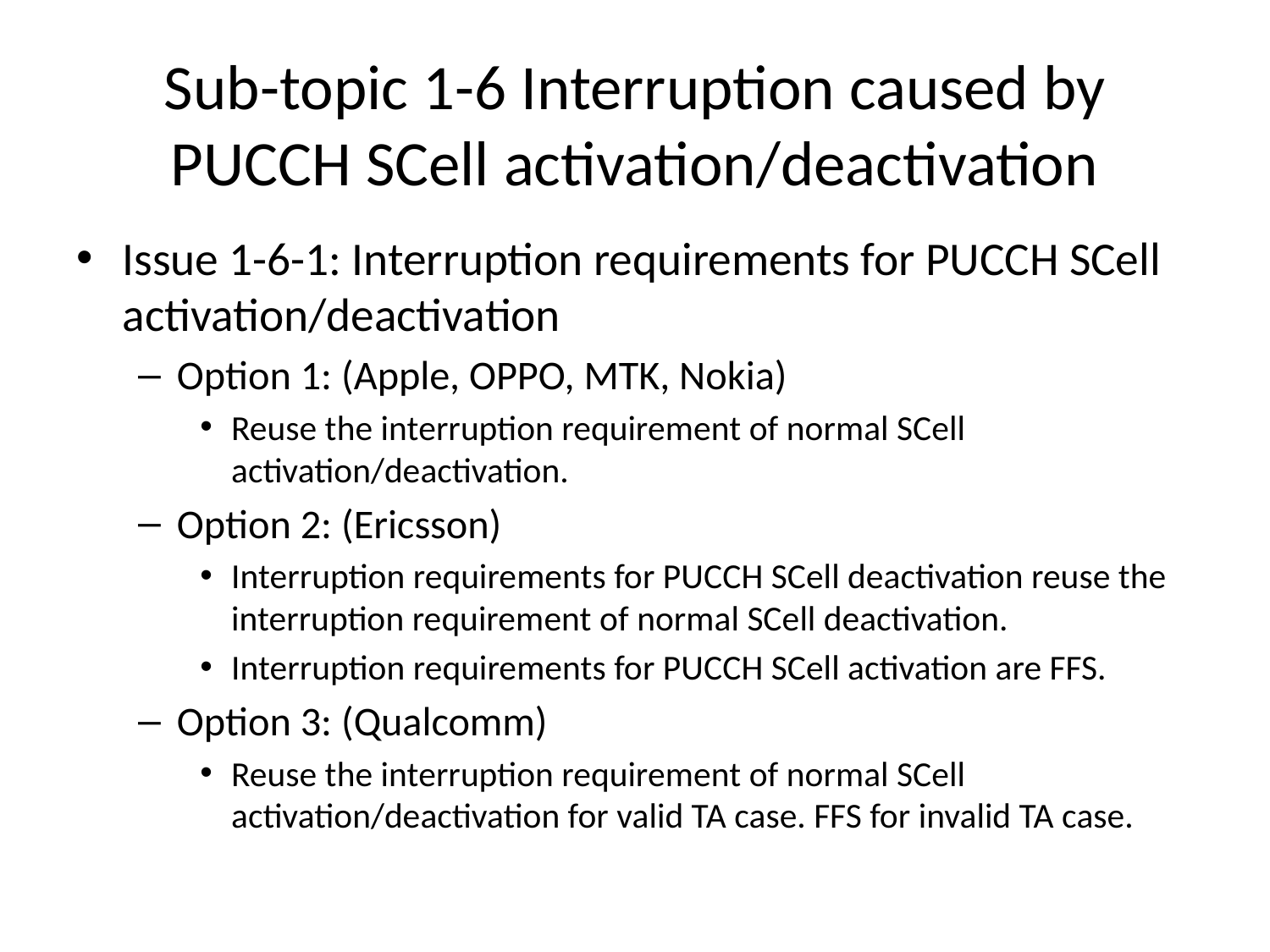

# Sub-topic 1-6 Interruption caused by PUCCH SCell activation/deactivation
Issue 1-6-1: Interruption requirements for PUCCH SCell activation/deactivation
Option 1: (Apple, OPPO, MTK, Nokia)
Reuse the interruption requirement of normal SCell activation/deactivation.
Option 2: (Ericsson)
Interruption requirements for PUCCH SCell deactivation reuse the interruption requirement of normal SCell deactivation.
Interruption requirements for PUCCH SCell activation are FFS.
Option 3: (Qualcomm)
Reuse the interruption requirement of normal SCell activation/deactivation for valid TA case. FFS for invalid TA case.